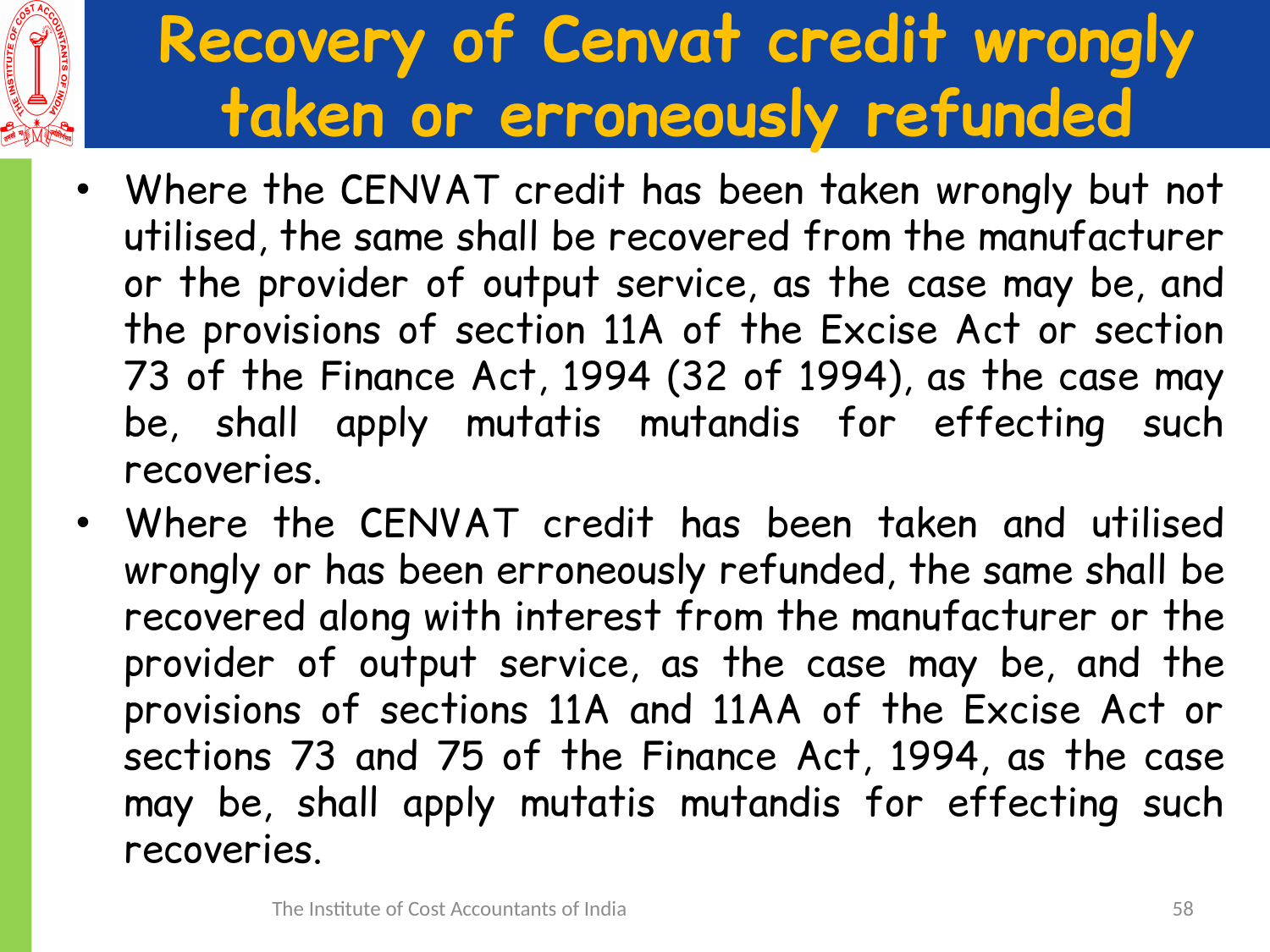

# Recovery of Cenvat credit wrongly taken or erroneously refunded
Where the CENVAT credit has been taken wrongly but not utilised, the same shall be recovered from the manufacturer or the provider of output service, as the case may be, and the provisions of section 11A of the Excise Act or section 73 of the Finance Act, 1994 (32 of 1994), as the case may be, shall apply mutatis mutandis for effecting such recoveries.
Where the CENVAT credit has been taken and utilised wrongly or has been erroneously refunded, the same shall be recovered along with interest from the manufacturer or the provider of output service, as the case may be, and the provisions of sections 11A and 11AA of the Excise Act or sections 73 and 75 of the Finance Act, 1994, as the case may be, shall apply mutatis mutandis for effecting such recoveries.
The Institute of Cost Accountants of India
58